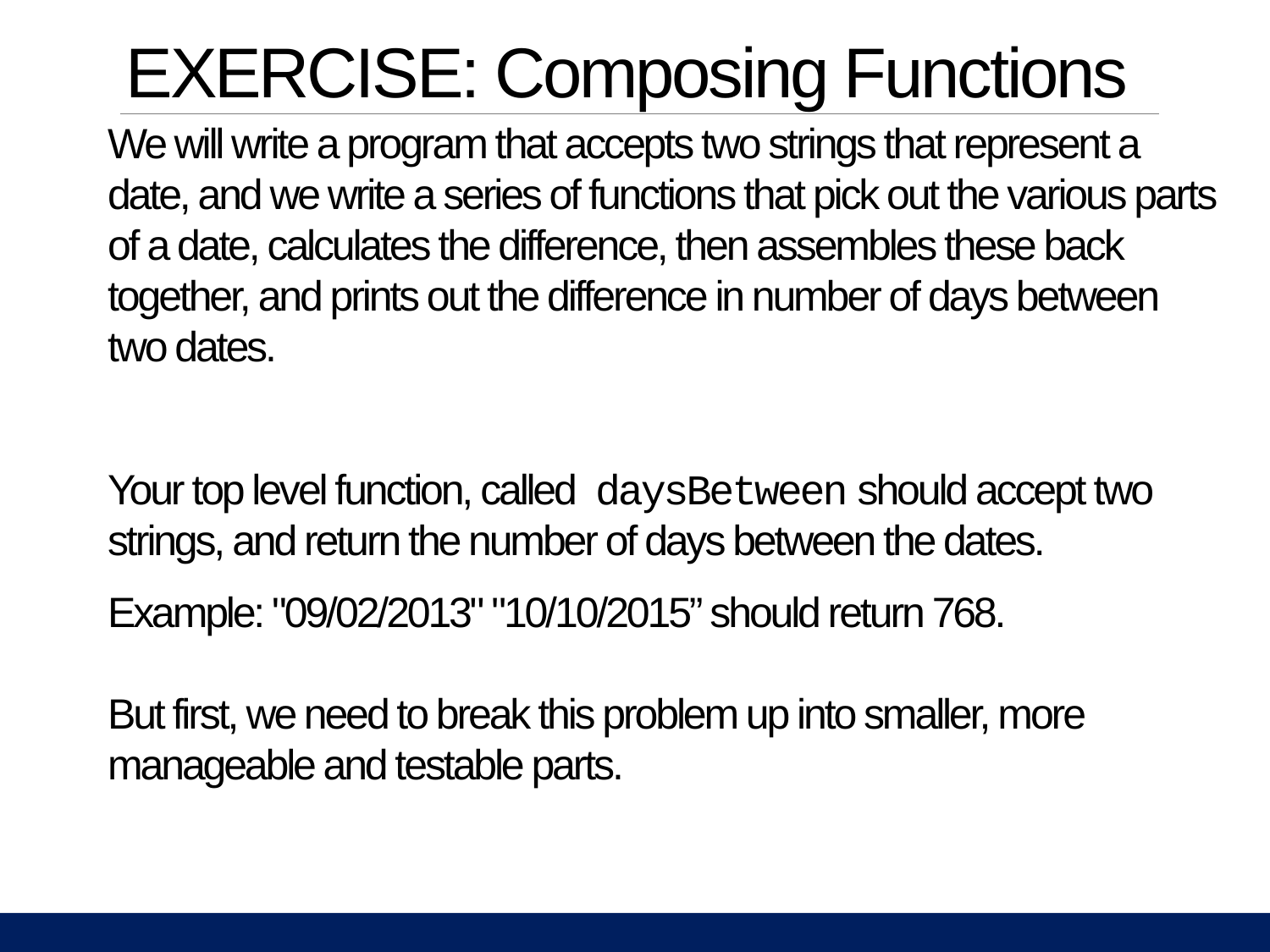

# EXERCISE: Composing Functions
We will write a program that accepts two strings that represent a date, and we write a series of functions that pick out the various parts of a date, calculates the difference, then assembles these back together, and prints out the difference in number of days between two dates.

Your top level function, called  daysBetween should accept two strings, and return the number of days between the dates.
Example: "09/02/2013" "10/10/2015” should return 768.
But first, we need to break this problem up into smaller, more manageable and testable parts.